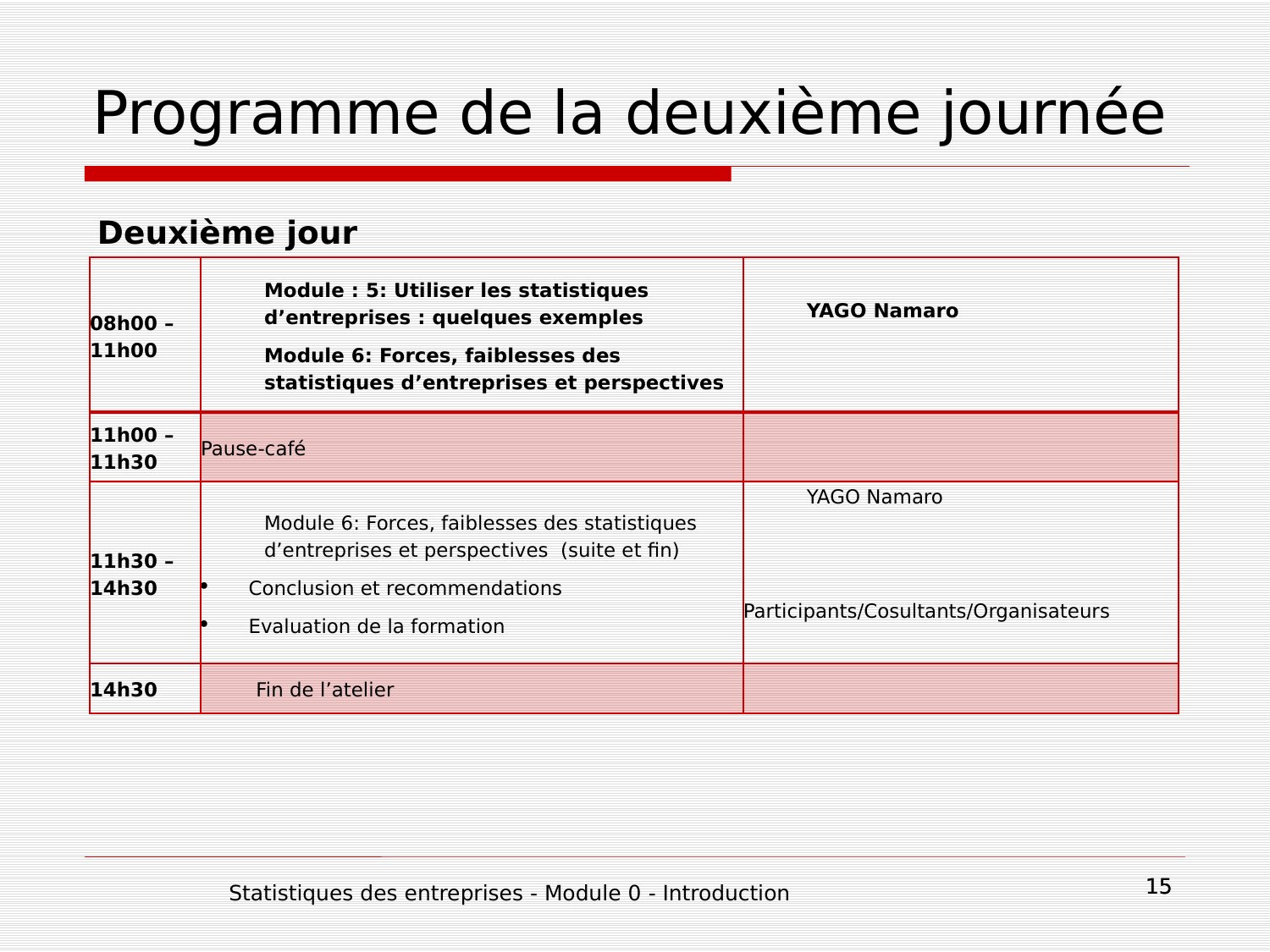

# Programme de la deuxième journée
Deuxième jour
| 08h00 – 11h00 | Module : 5: Utiliser les statistiques d’entreprises : quelques exemples Module 6: Forces, faiblesses des statistiques d’entreprises et perspectives | YAGO Namaro |
| --- | --- | --- |
| 11h00 – 11h30 | Pause-café |  |
| 11h30 – 14h30 | Module 6: Forces, faiblesses des statistiques d’entreprises et perspectives  (suite et fin) Conclusion et recommendations Evaluation de la formation | YAGO Namaro     Participants/Cosultants/Organisateurs |
| 14h30 | Fin de l’atelier |  |
15
15
Statistiques des entreprises - Module 0 - Introduction